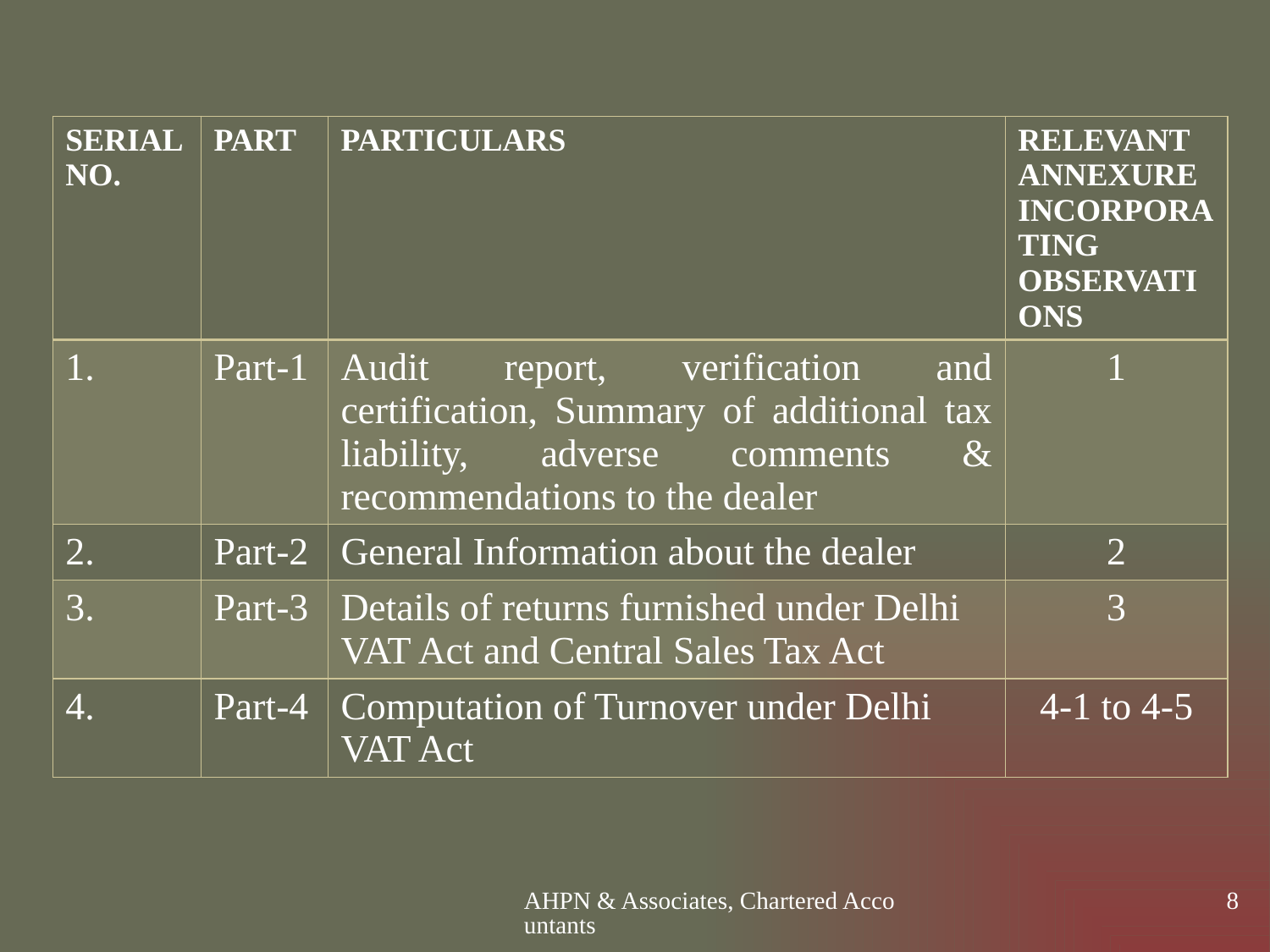

| SERIAL NO. | PART | PARTICULARS | RELEVANT ANNEXURE INCORPORATING OBSERVATIONS |
| --- | --- | --- | --- |
| 1. | Part-1 | Audit report, verification and certification, Summary of additional tax liability, adverse comments & recommendations to the dealer | 1 |
| 2. | Part-2 | General Information about the dealer | 2 |
| 3. | Part-3 | Details of returns furnished under Delhi VAT Act and Central Sales Tax Act | 3 |
| 4. | Part-4 | Computation of Turnover under Delhi VAT Act | 4-1 to 4-5 |
AHPN & Associates, Chartered Accountants
8